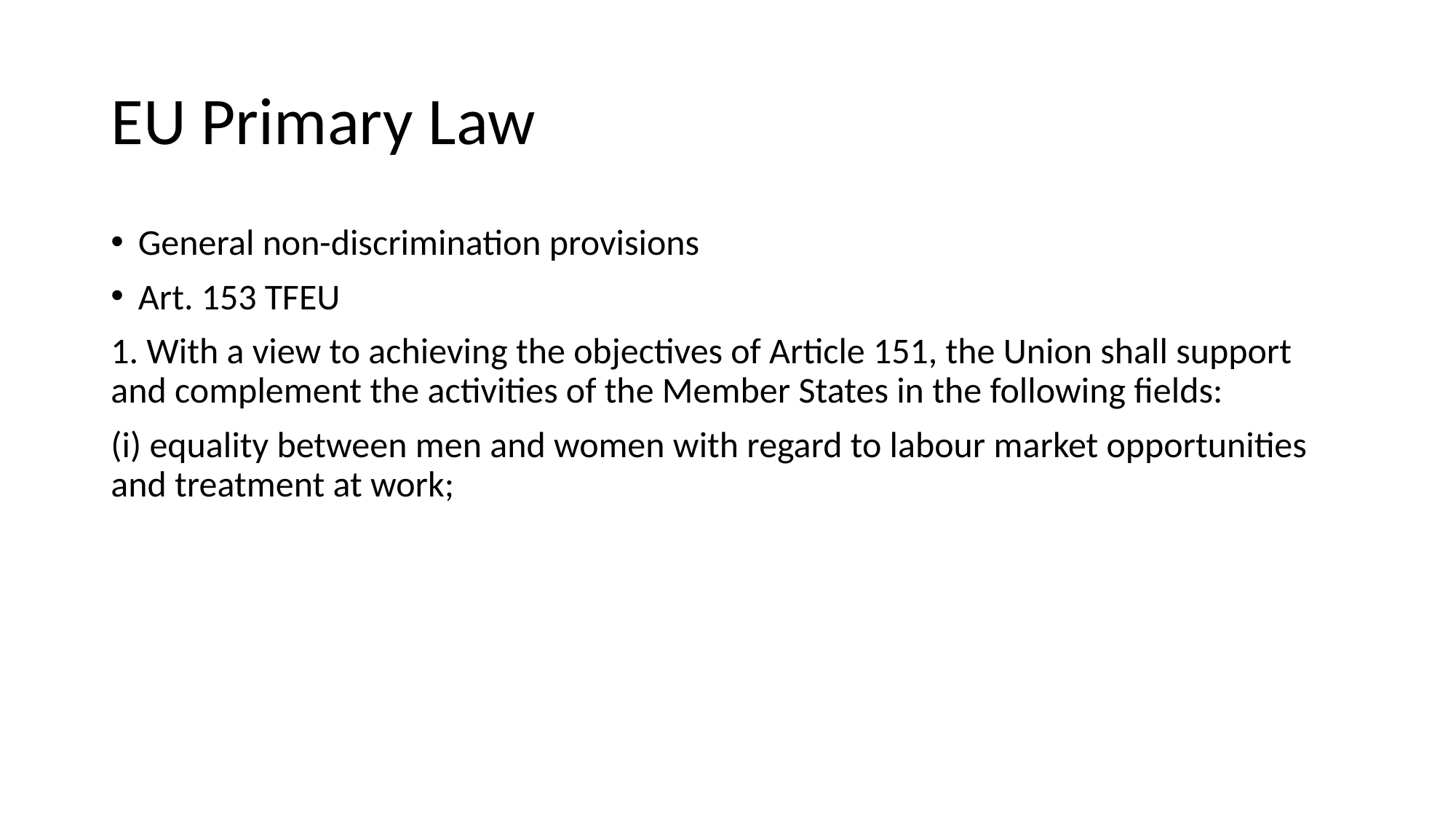

# EU Primary Law
General non-discrimination provisions
Art. 153 TFEU
1. With a view to achieving the objectives of Article 151, the Union shall support and complement the activities of the Member States in the following fields:
(i) equality between men and women with regard to labour market opportunities and treatment at work;